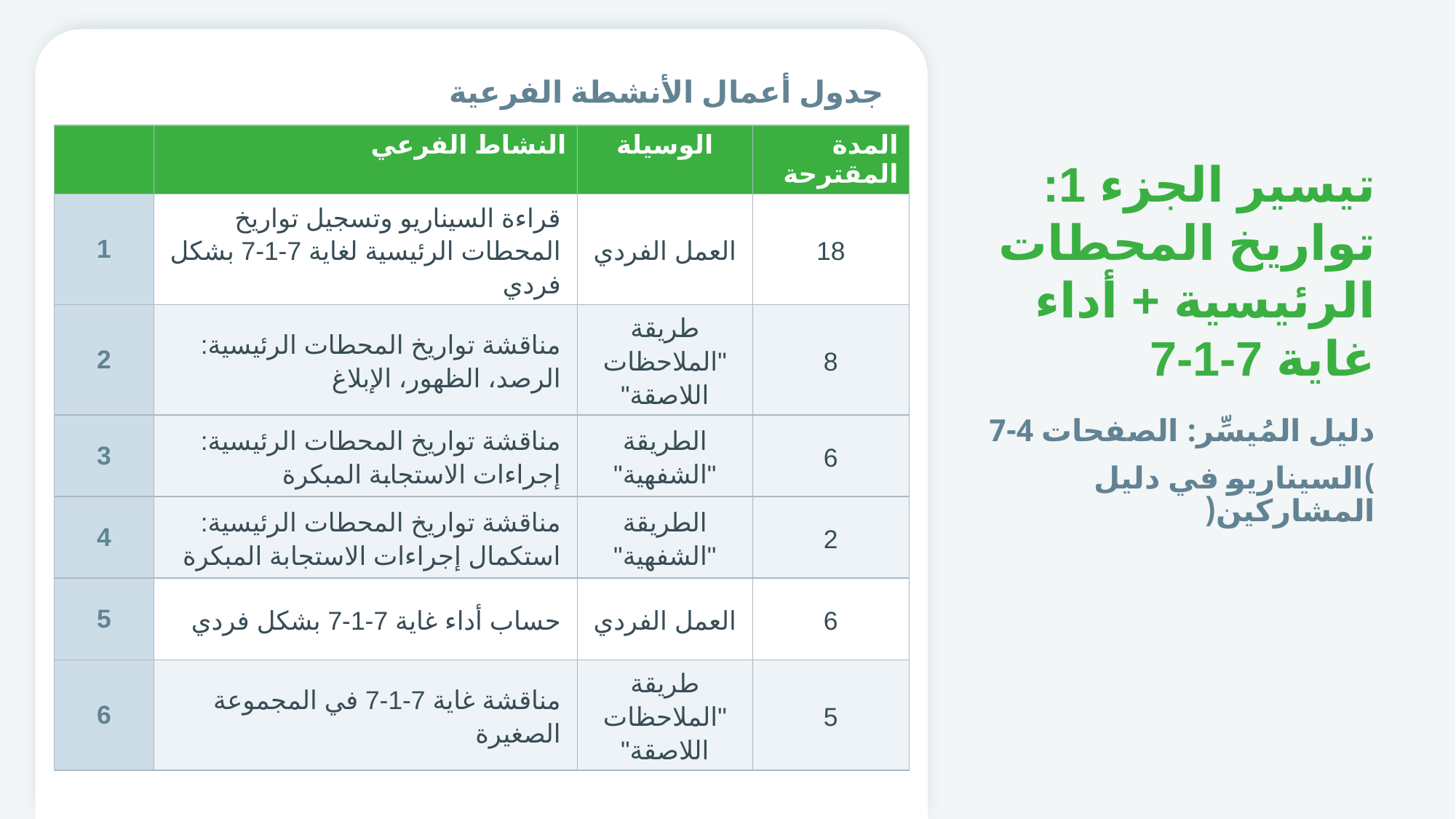

جدول أعمال الأنشطة الفرعية
# تيسير الجزء 1: تواريخ المحطات الرئيسية + أداء غاية 7-1-7
|  | النشاط الفرعي | الوسيلة | المدة المقترحة |
| --- | --- | --- | --- |
| 1 | قراءة السيناريو وتسجيل تواريخ المحطات الرئيسية لغاية 7-1-7 بشكل فردي | العمل الفردي | 18 |
| 2 | مناقشة تواريخ المحطات الرئيسية: الرصد، الظهور، الإبلاغ | طريقة "الملاحظات اللاصقة" | 8 |
| 3 | مناقشة تواريخ المحطات الرئيسية: إجراءات الاستجابة المبكرة | الطريقة "الشفهية" | 6 |
| 4 | مناقشة تواريخ المحطات الرئيسية: استكمال إجراءات الاستجابة المبكرة | الطريقة "الشفهية" | 2 |
| 5 | حساب أداء غاية 7-1-7 بشكل فردي | العمل الفردي | 6 |
| 6 | مناقشة غاية 7-1-7 في المجموعة الصغيرة | طريقة "الملاحظات اللاصقة" | 5 |
دليل المُيسِّر: الصفحات 4-7
)السيناريو في دليل المشاركين(